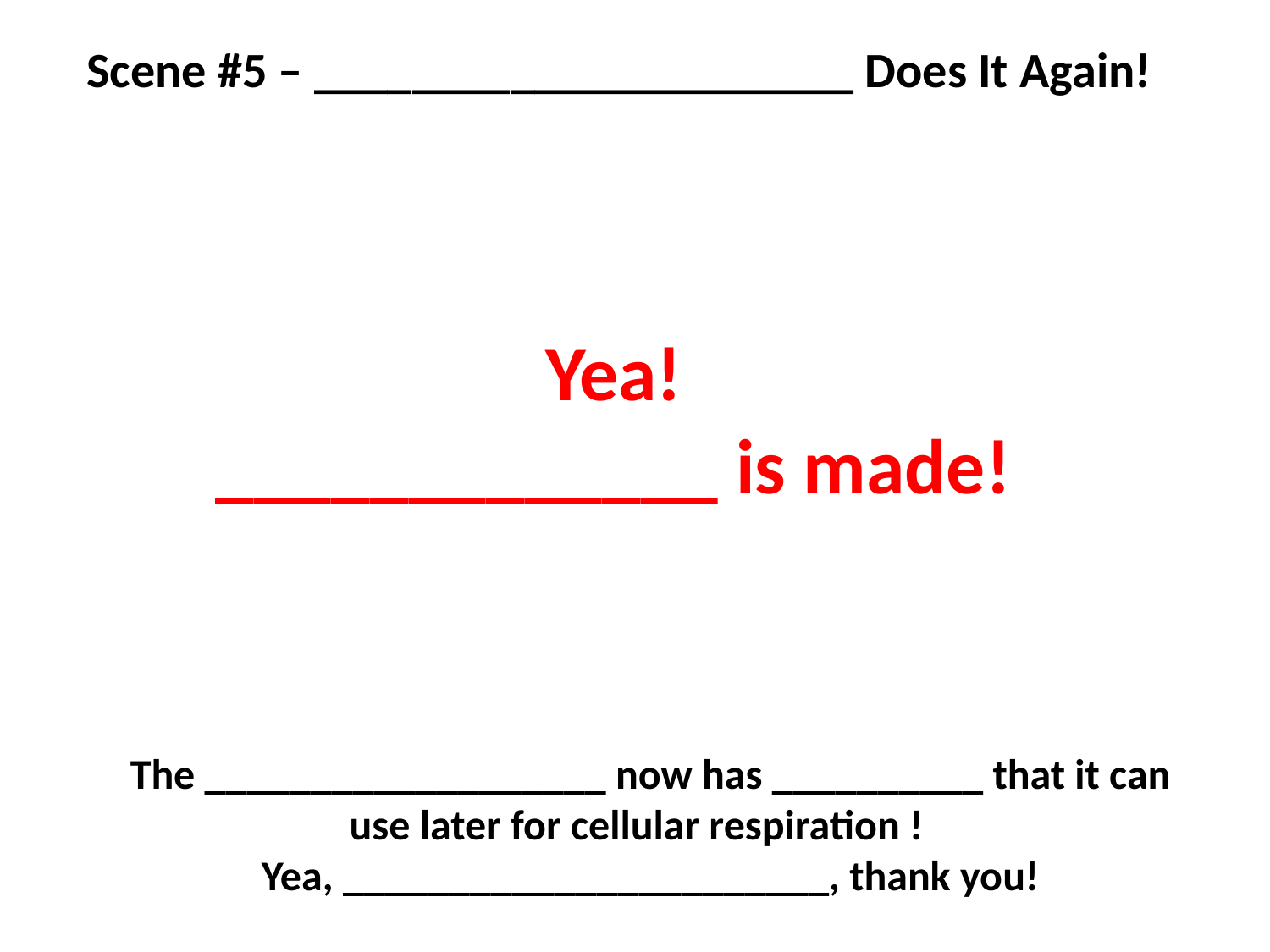

Scene #5 – ______________________ Does It Again!
Yea!
_____________ is made!
The ___________________ now has __________ that it can use later for cellular respiration !
Yea, _______________________, thank you!